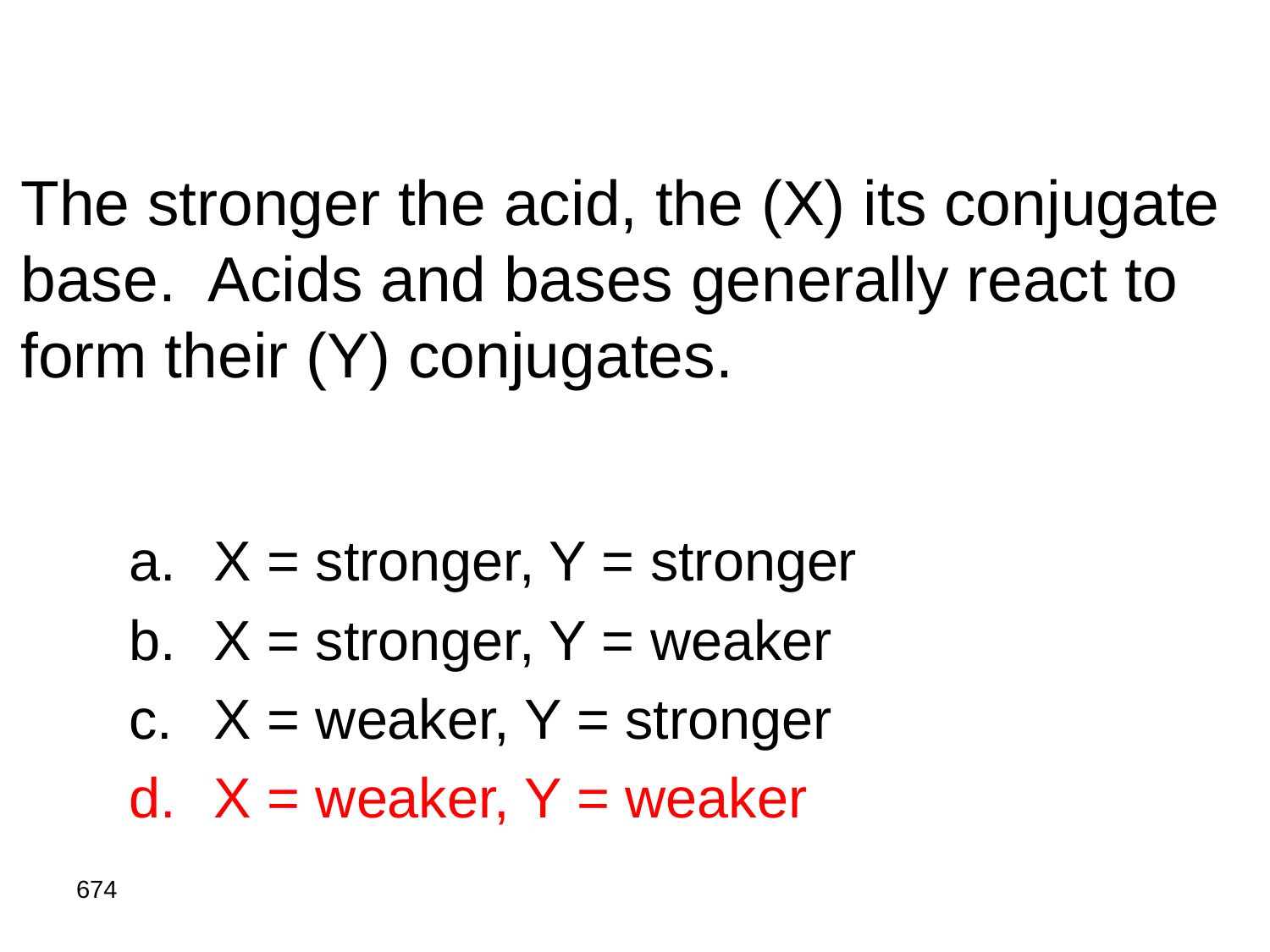

# The stronger the acid, the (X) its conjugate base.  Acids and bases generally react to form their (Y) conjugates.
X = stronger, Y = stronger
X = stronger, Y = weaker
X = weaker, Y = stronger
X = weaker, Y = weaker
674